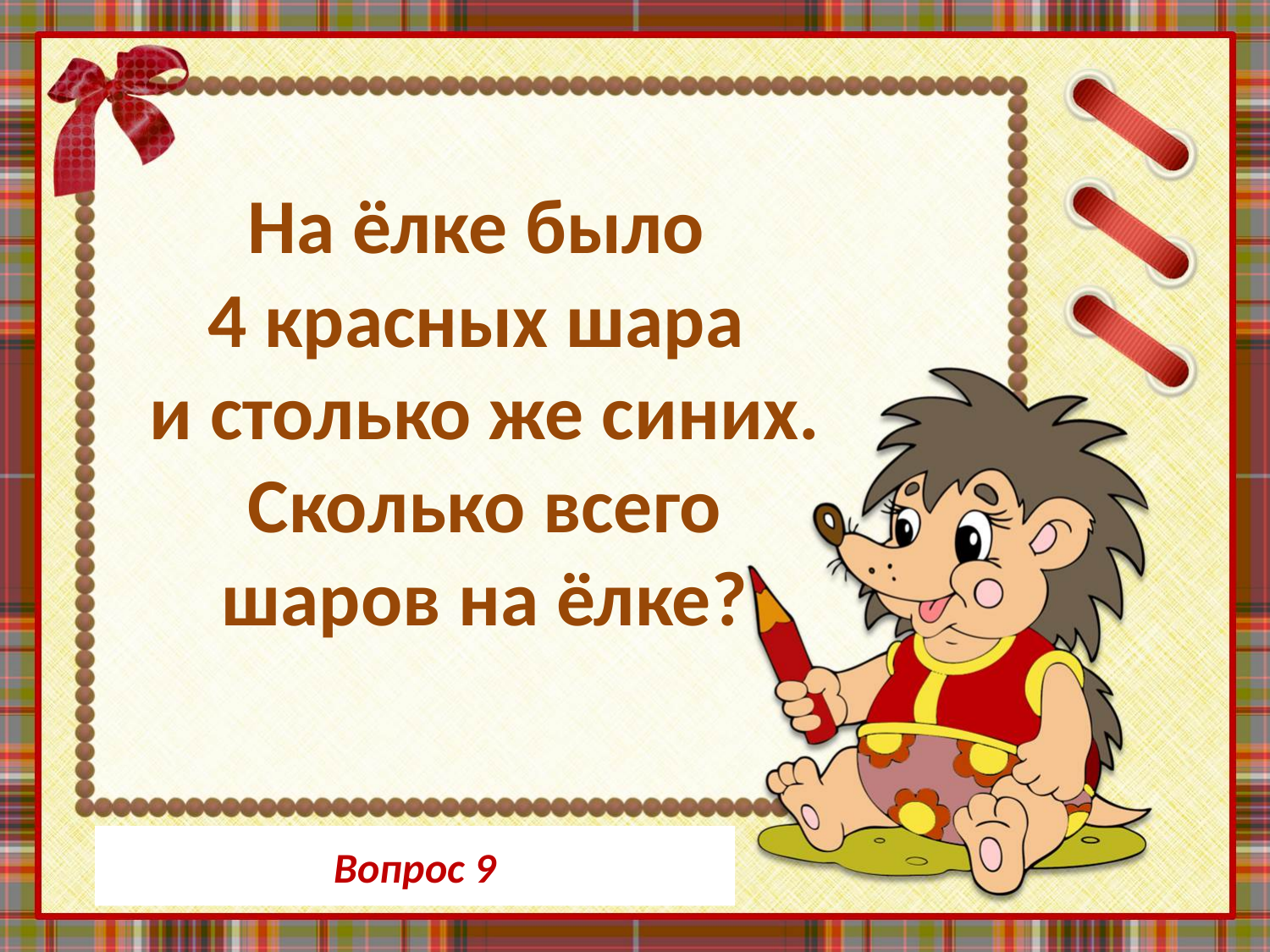

На ёлке было
4 красных шара
и столько же синих. Сколько всего шаров на ёлке?
Вопрос 9